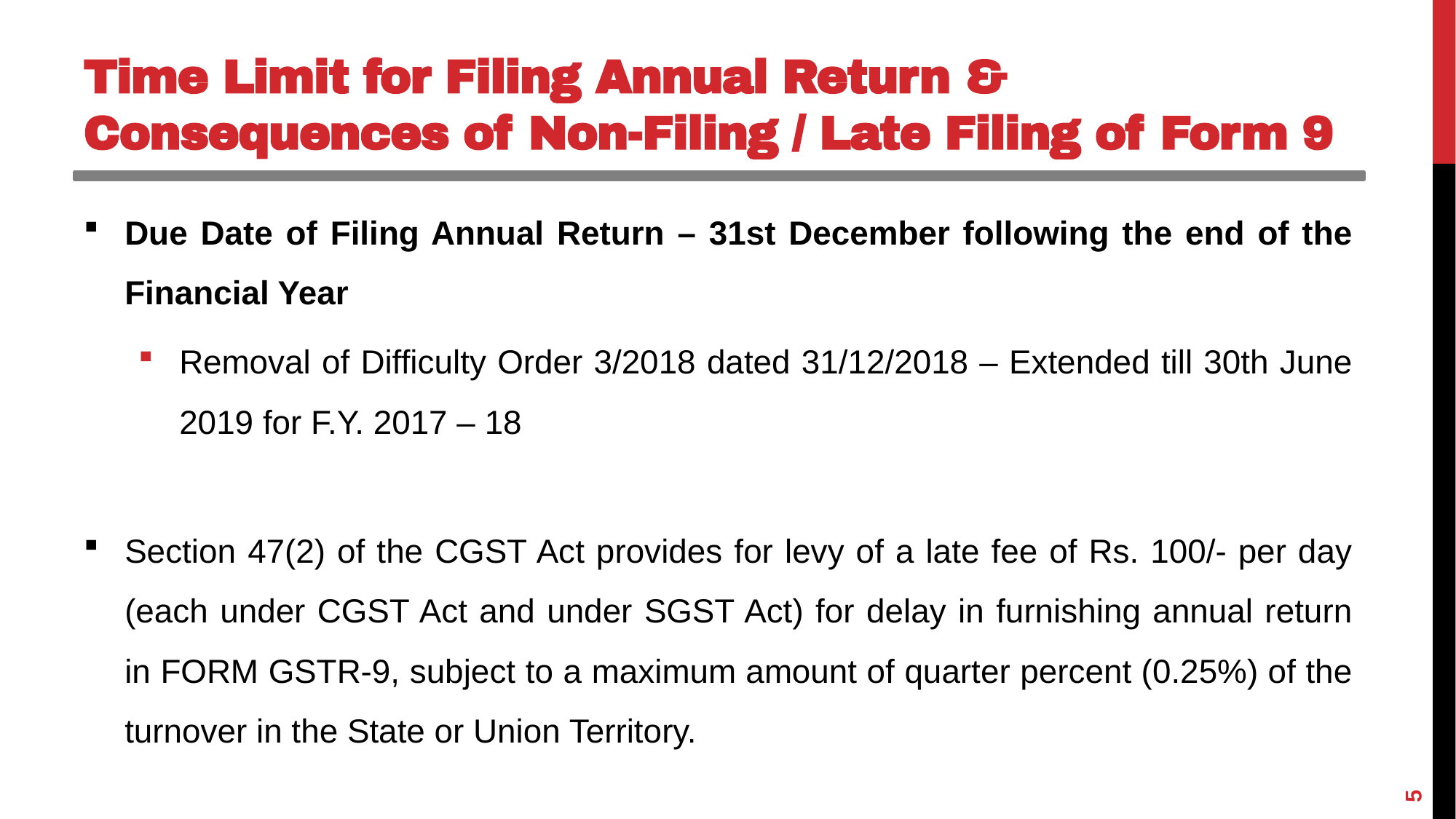

# Time Limit for Filing Annual Return & Consequences of Non-Filing / Late Filing of Form 9
Due Date of Filing Annual Return – 31st December following the end of the Financial Year
Removal of Difficulty Order 3/2018 dated 31/12/2018 – Extended till 30th June 2019 for F.Y. 2017 – 18

Section 47(2) of the CGST Act provides for levy of a late fee of Rs. 100/- per day (each under CGST Act and under SGST Act) for delay in furnishing annual return in FORM GSTR-9, subject to a maximum amount of quarter percent (0.25%) of the turnover in the State or Union Territory.

5